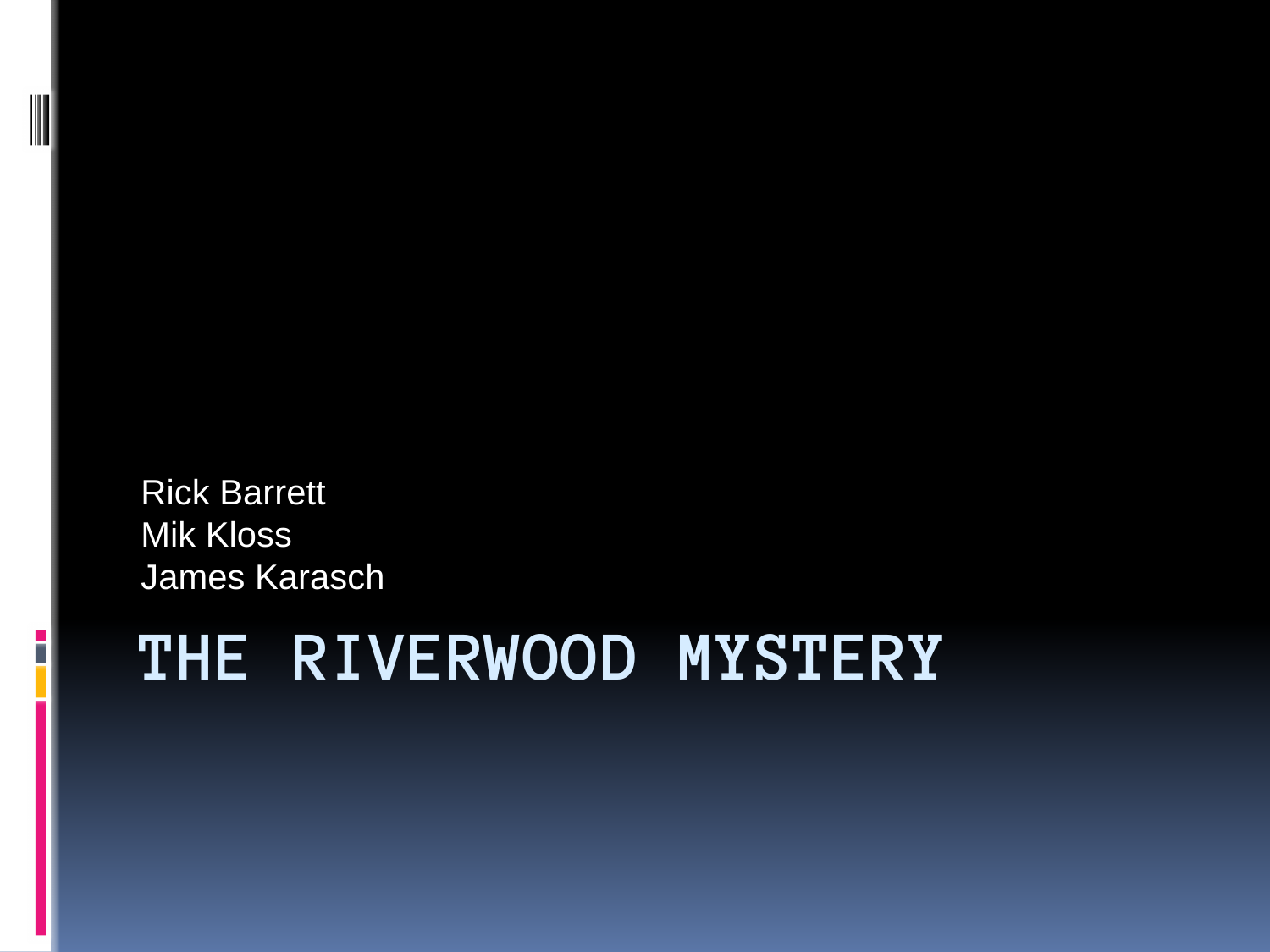

Rick Barrett
Mik Kloss
James Karasch
# The Riverwood Mystery